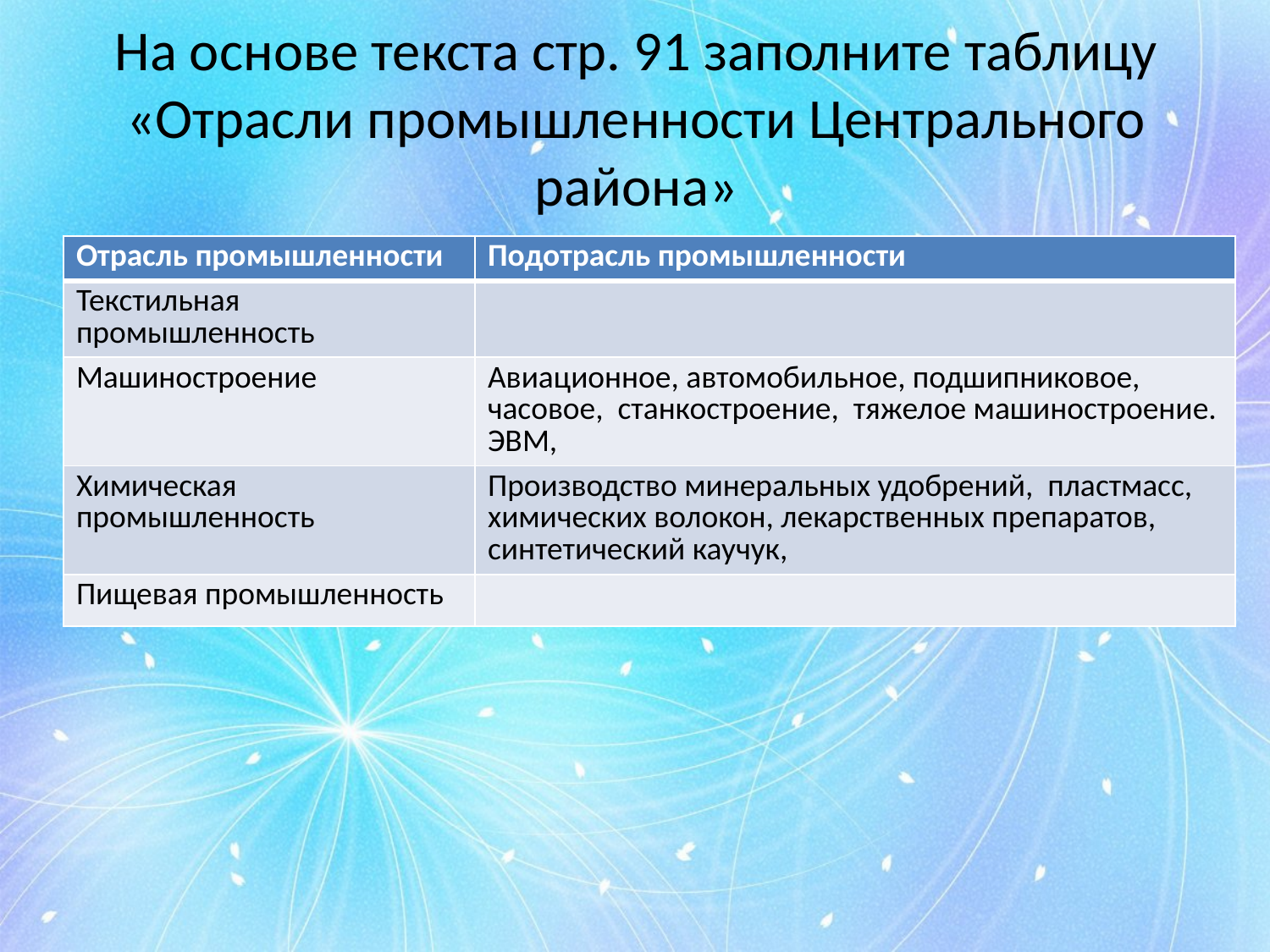

# На основе текста стр. 91 заполните таблицу «Отрасли промышленности Центрального района»
| Отрасль промышленности | Подотрасль промышленности |
| --- | --- |
| Текстильная промышленность |  |
| Машиностроение | Авиационное, автомобильное, подшипниковое, часовое, станкостроение, тяжелое машиностроение. ЭВМ, |
| Химическая промышленность | Производство минеральных удобрений, пластмасс, химических волокон, лекарственных препаратов, синтетический каучук, |
| Пищевая промышленность |  |